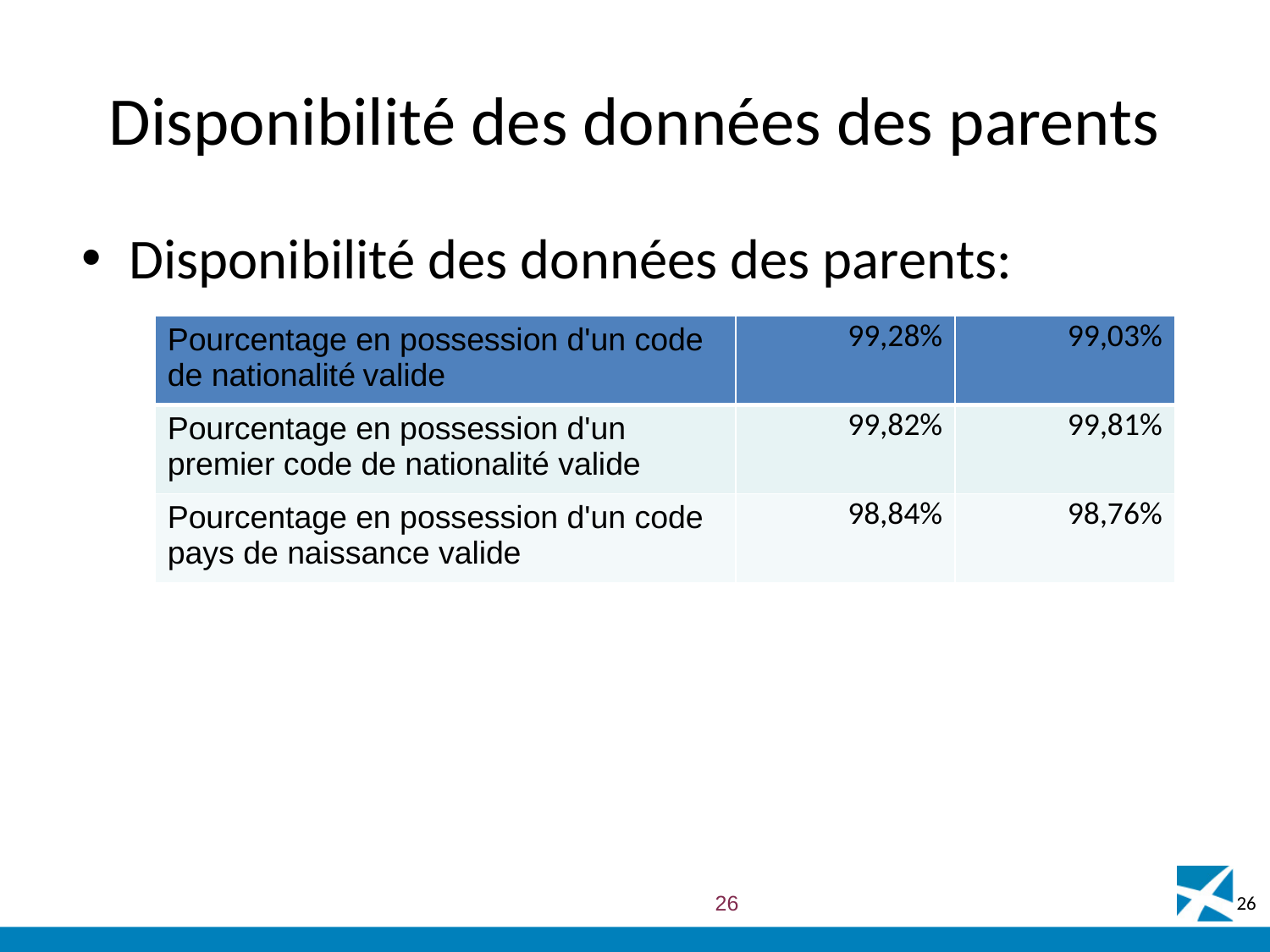

# Disponibilité des données des parents
Disponibilité des données des parents:

| Pourcentage en possession d'un code de nationalité valide | 99,28% | 99,03% |
| --- | --- | --- |
| Pourcentage en possession d'un premier code de nationalité valide | 99,82% | 99,81% |
| Pourcentage en possession d'un code pays de naissance valide | 98,84% | 98,76% |
26